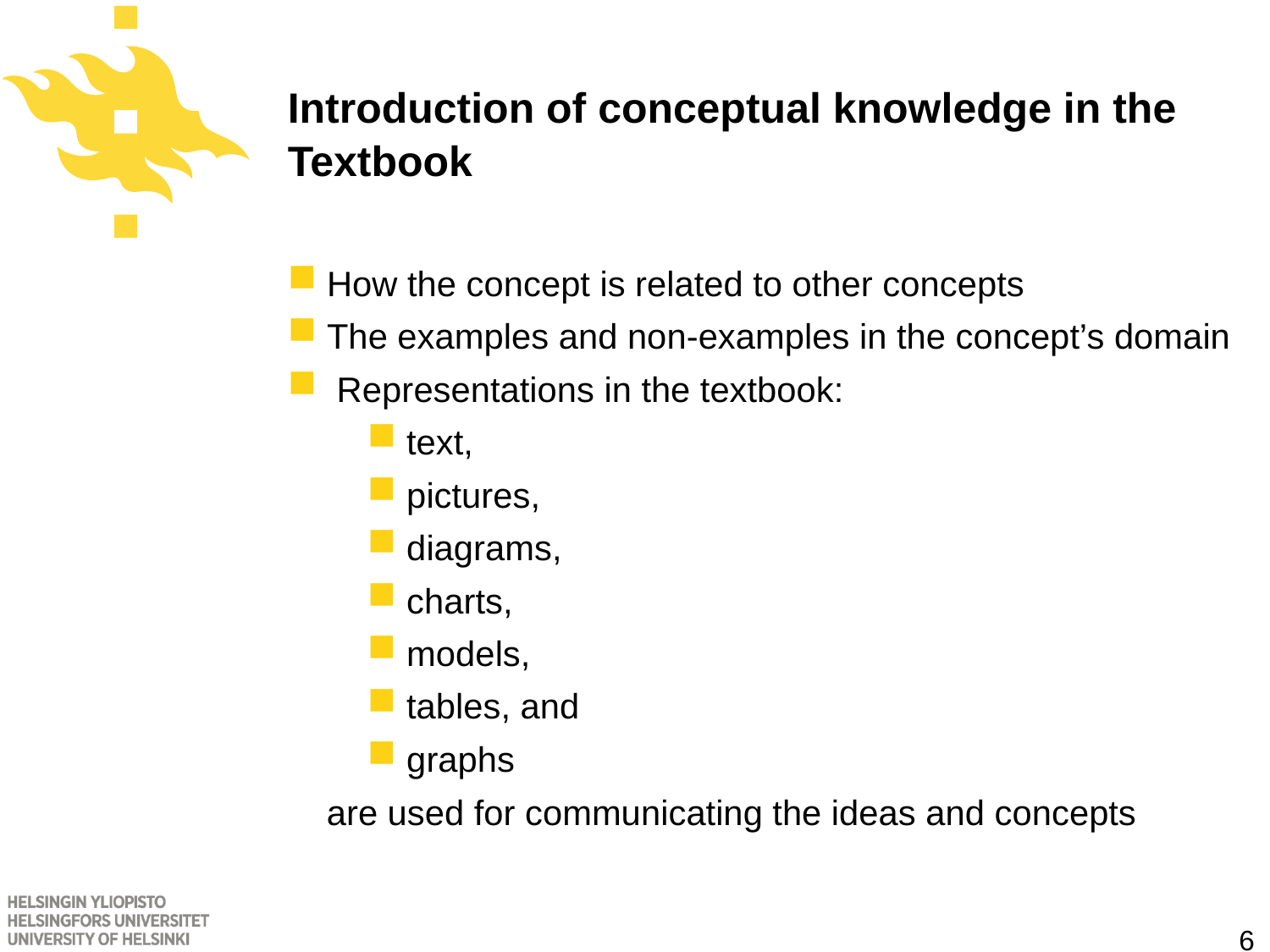

# Introduction of conceptual knowledge in the Textbook
How the concept is related to other concepts
The examples and non-examples in the concept’s domain
 Representations in the textbook:
text,
pictures,
diagrams,
charts,
models,
tables, and
graphs
    are used for communicating the ideas and concepts
6